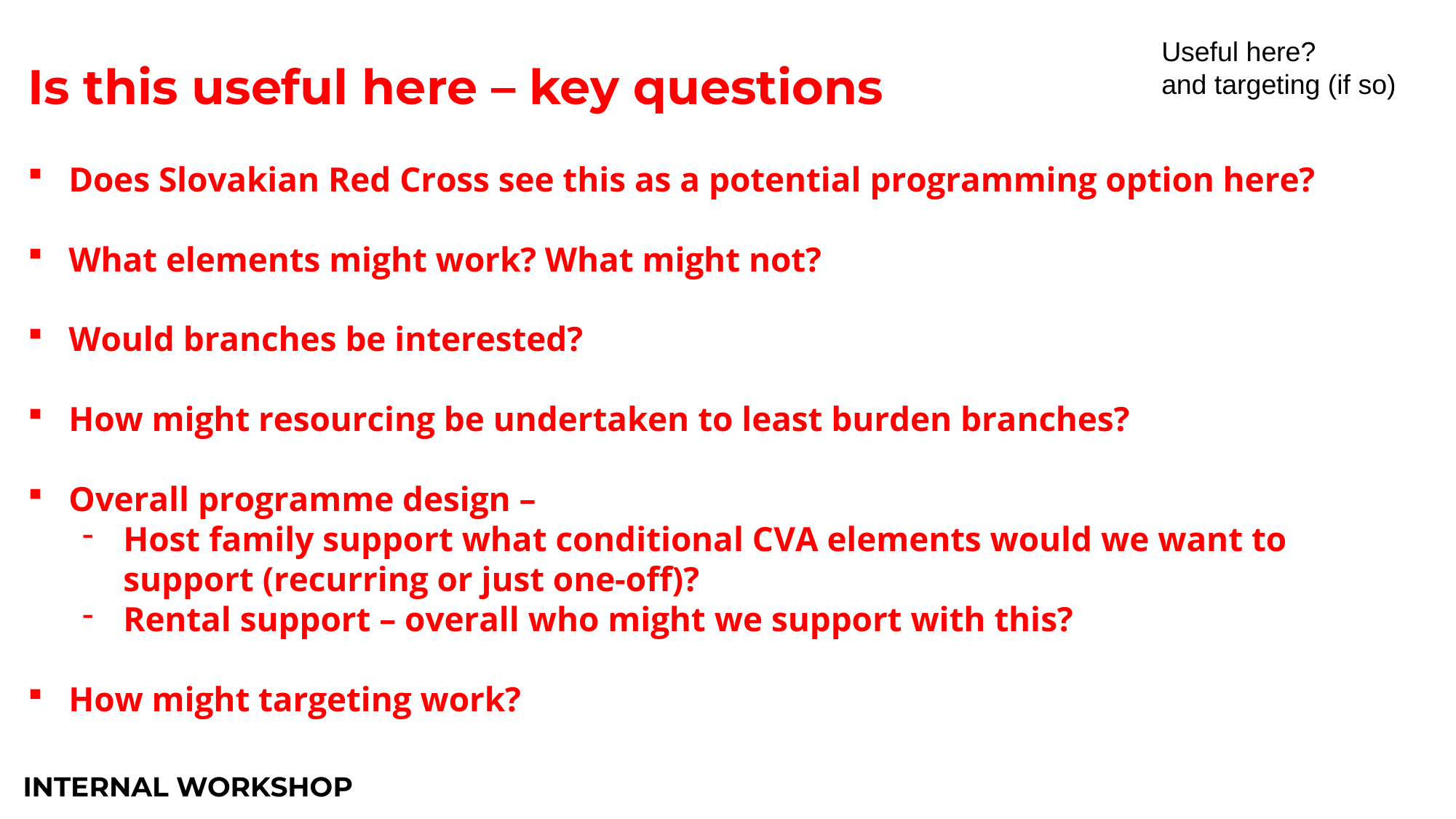

Useful here?
and targeting (if so)
Is this useful here – key questions
Does Slovakian Red Cross see this as a potential programming option here?

What elements might work? What might not?

Would branches be interested?

How might resourcing be undertaken to least burden branches?

Overall programme design –
Host family support what conditional CVA elements would we want to support (recurring or just one-off)?
Rental support – overall who might we support with this?

How might targeting work?
INTERNAL WORKSHOP